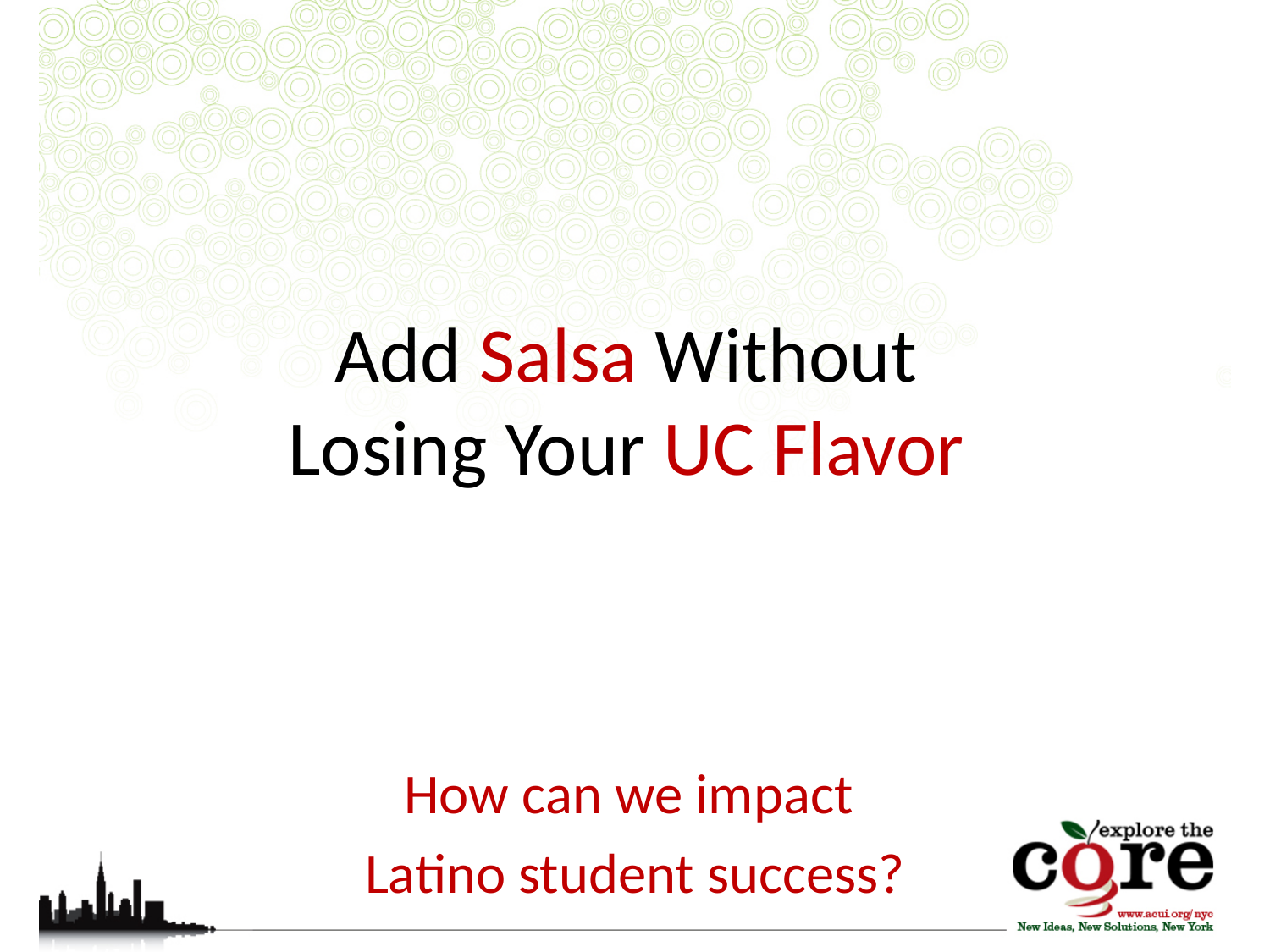

# Add Salsa Without Losing Your UC Flavor
How can we impact
Latino student success?